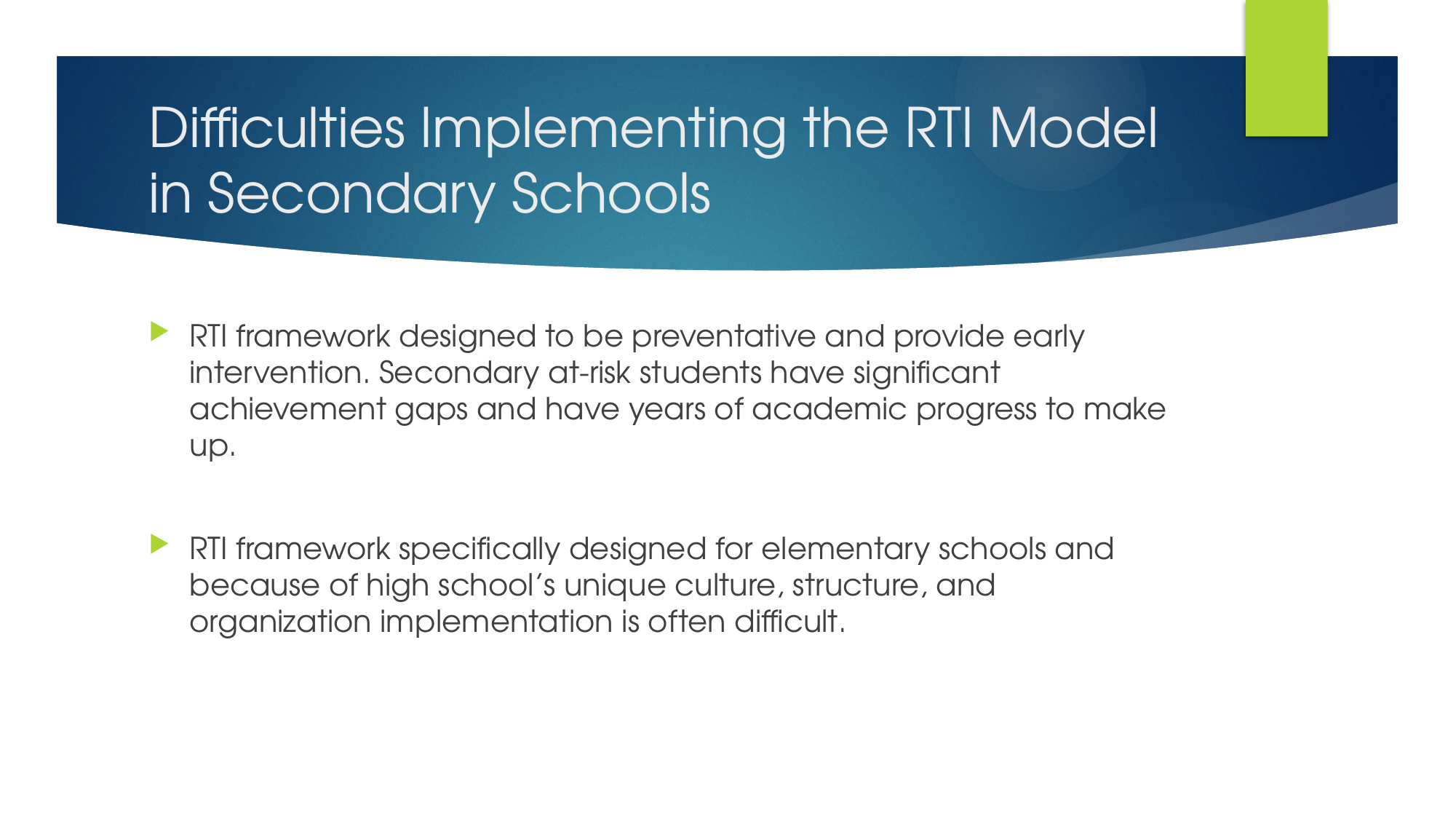

# Difficulties Implementing the RTI Model in Secondary Schools
RTI framework designed to be preventative and provide early intervention. Secondary at-risk students have significant achievement gaps and have years of academic progress to make up.

RTI framework specifically designed for elementary schools and because of high school’s unique culture, structure, and organization implementation is often difficult.